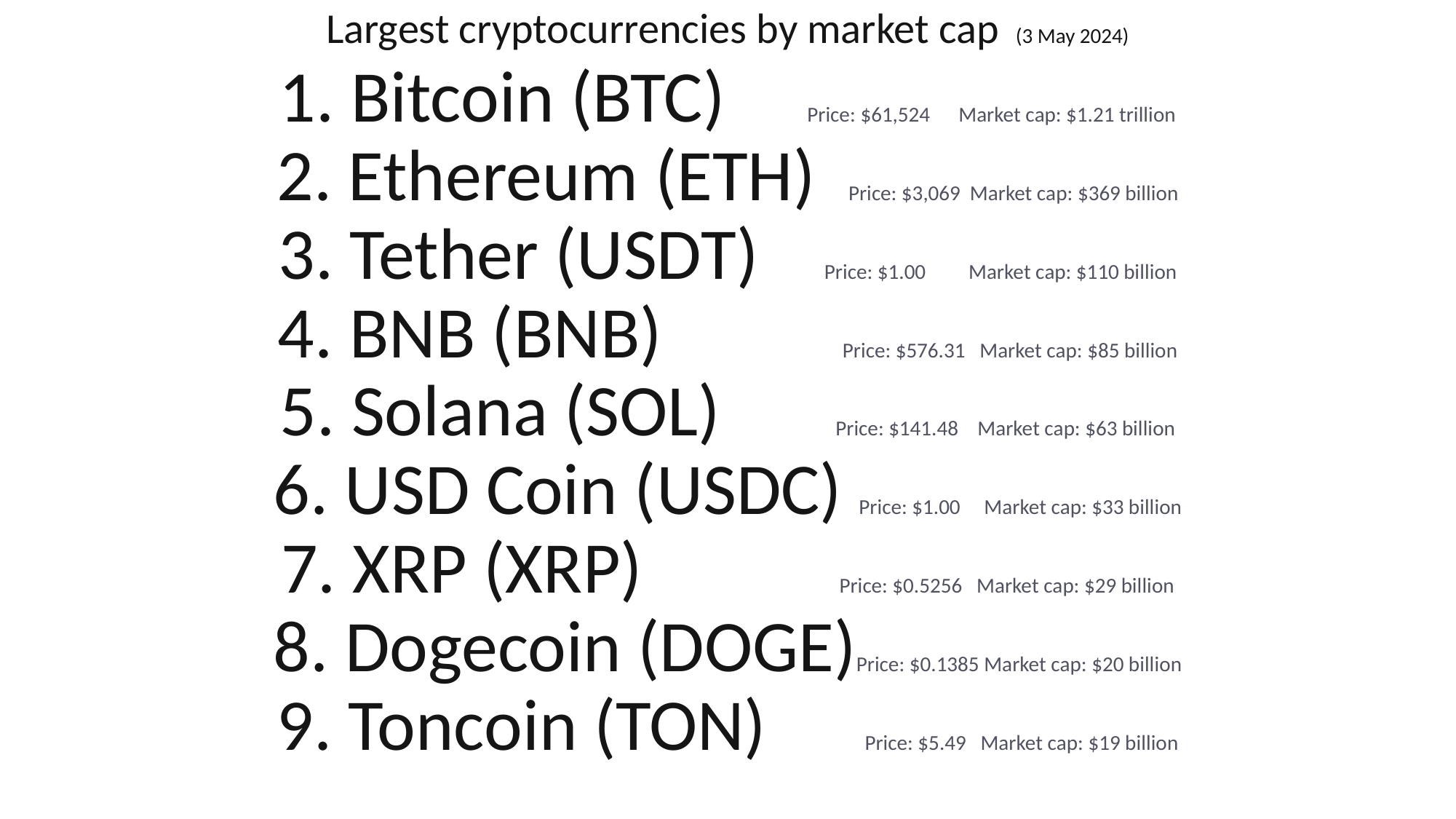

# Largest cryptocurrencies by market cap (3 May 2024)
1. Bitcoin (BTC)     Price: $61,524      Market cap: $1.21 trillion
2. Ethereum (ETH)  Price: $3,069  Market cap: $369 billion
3. Tether (USDT)    Price: $1.00         Market cap: $110 billion
4. BNB (BNB)           Price: $576.31   Market cap: $85 billion
5. Solana (SOL)       Price: $141.48    Market cap: $63 billion
6. USD Coin (USDC) Price: $1.00     Market cap: $33 billion
7. XRP (XRP)            Price: $0.5256   Market cap: $29 billion
8. Dogecoin (DOGE)Price: $0.1385 Market cap: $20 billion
9. Toncoin (TON)      Price: $5.49   Market cap: $19 billion